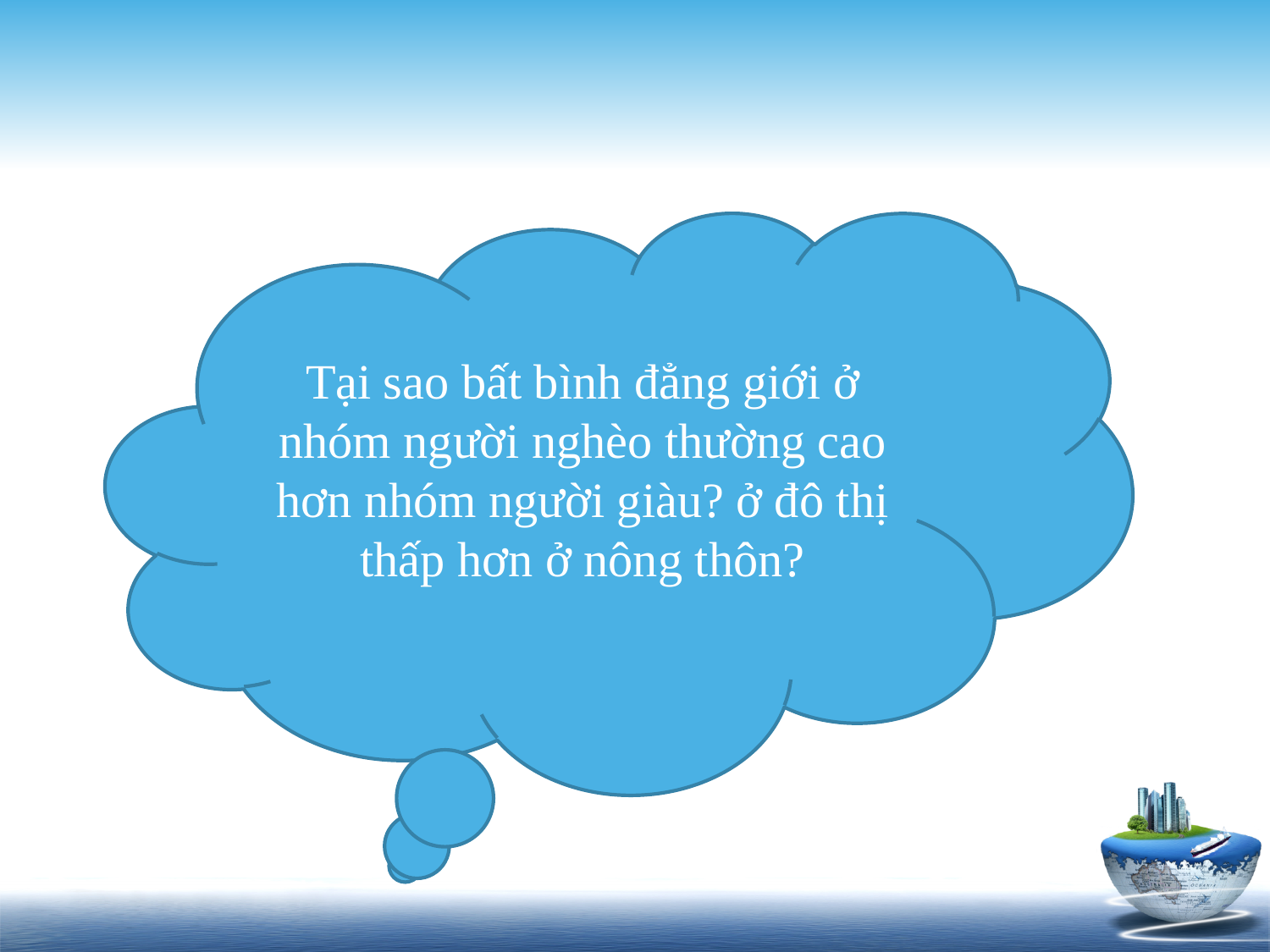

Tại sao bất bình đẳng giới ở nhóm người nghèo thường cao hơn nhóm người giàu? ở đô thị thấp hơn ở nông thôn?